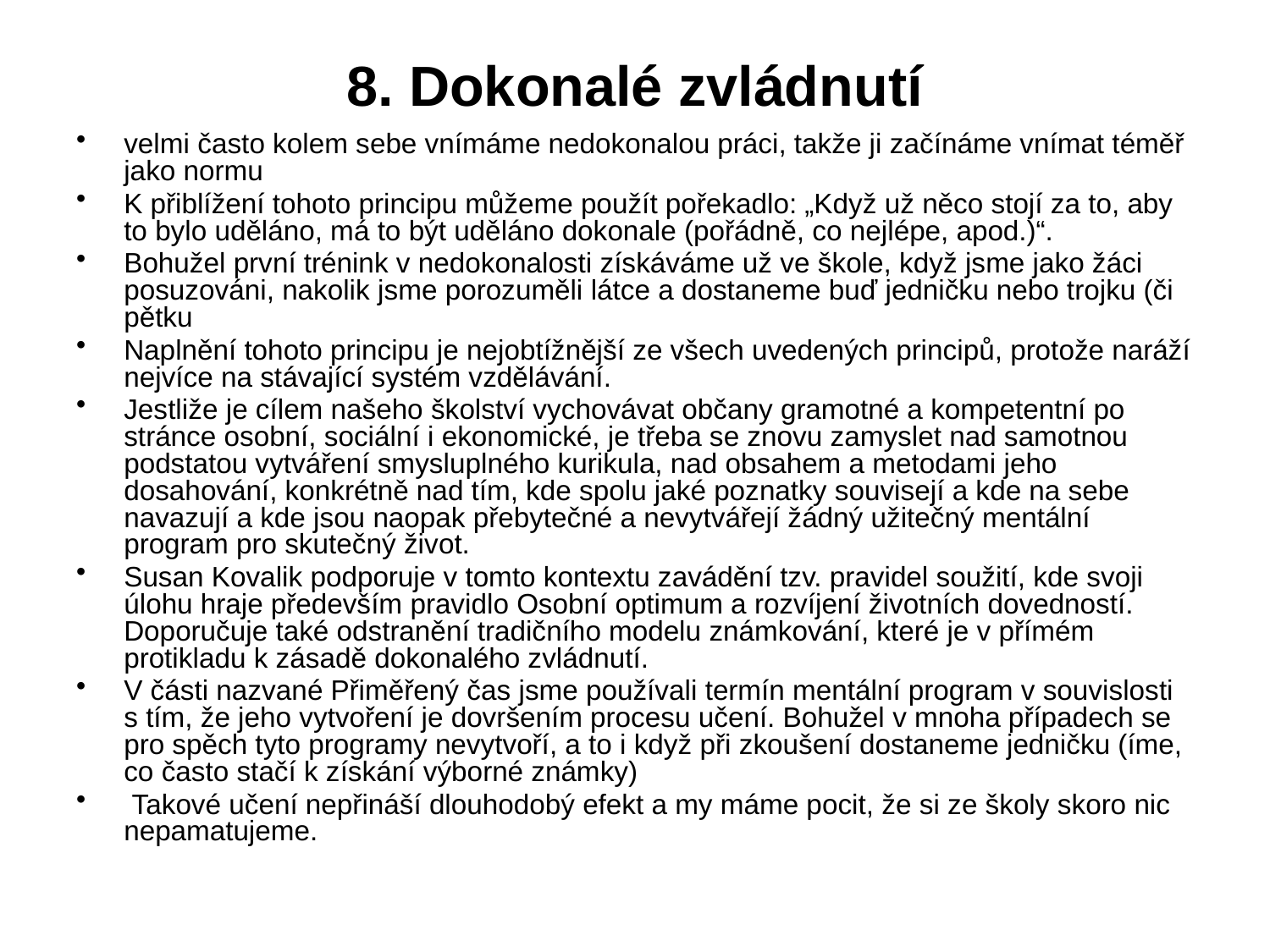

# 8. Dokonalé zvládnutí
velmi často kolem sebe vnímáme nedokonalou práci, takže ji začínáme vnímat téměř jako normu
K přiblížení tohoto principu můžeme použít pořekadlo: „Když už něco stojí za to, aby to bylo uděláno, má to být uděláno dokonale (pořádně, co nejlépe, apod.)“.
Bohužel první trénink v nedokonalosti získáváme už ve škole, když jsme jako žáci posuzováni, nakolik jsme porozuměli látce a dostaneme buď jedničku nebo trojku (či pětku
Naplnění tohoto principu je nejobtížnější ze všech uvedených principů, protože naráží nejvíce na stávající systém vzdělávání.
Jestliže je cílem našeho školství vychovávat občany gramotné a kompetentní po stránce osobní, sociální i ekonomické, je třeba se znovu zamyslet nad samotnou podstatou vytváření smysluplného kurikula, nad obsahem a metodami jeho dosahování, konkrétně nad tím, kde spolu jaké poznatky souvisejí a kde na sebe navazují a kde jsou naopak přebytečné a nevytvářejí žádný užitečný mentální program pro skutečný život.
Susan Kovalik podporuje v tomto kontextu zavádění tzv. pravidel soužití, kde svoji úlohu hraje především pravidlo Osobní optimum a rozvíjení životních dovedností. Doporučuje také odstranění tradičního modelu známkování, které je v přímém protikladu k zásadě dokonalého zvládnutí.
V části nazvané Přiměřený čas jsme používali termín mentální program v souvislosti s tím, že jeho vytvoření je dovršením procesu učení. Bohužel v mnoha případech se pro spěch tyto programy nevytvoří, a to i když při zkoušení dostaneme jedničku (íme, co často stačí k získání výborné známky)
 Takové učení nepřináší dlouhodobý efekt a my máme pocit, že si ze školy skoro nic nepamatujeme.